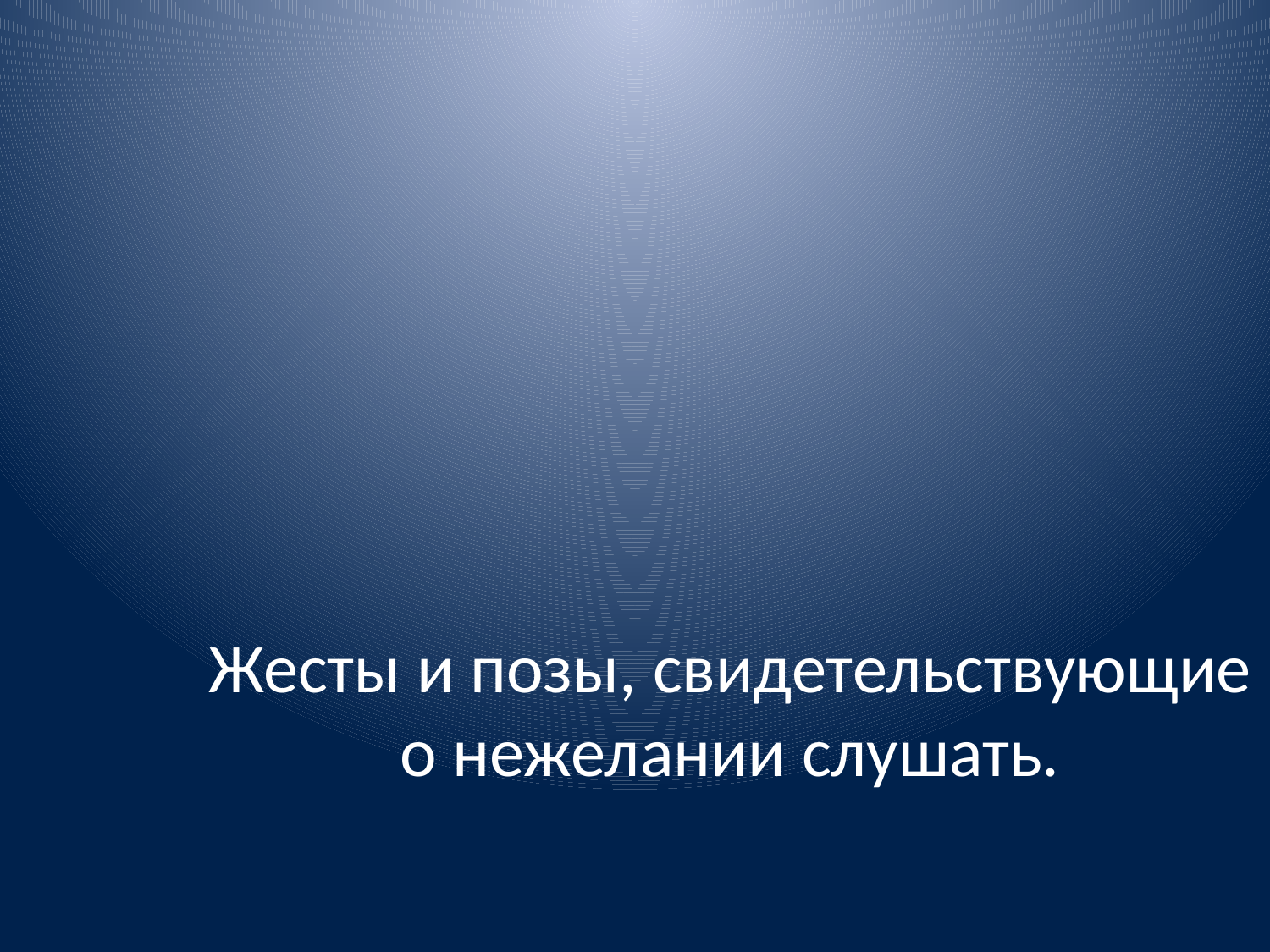

Жесты и позы, свидетельствующие о нежелании слушать.